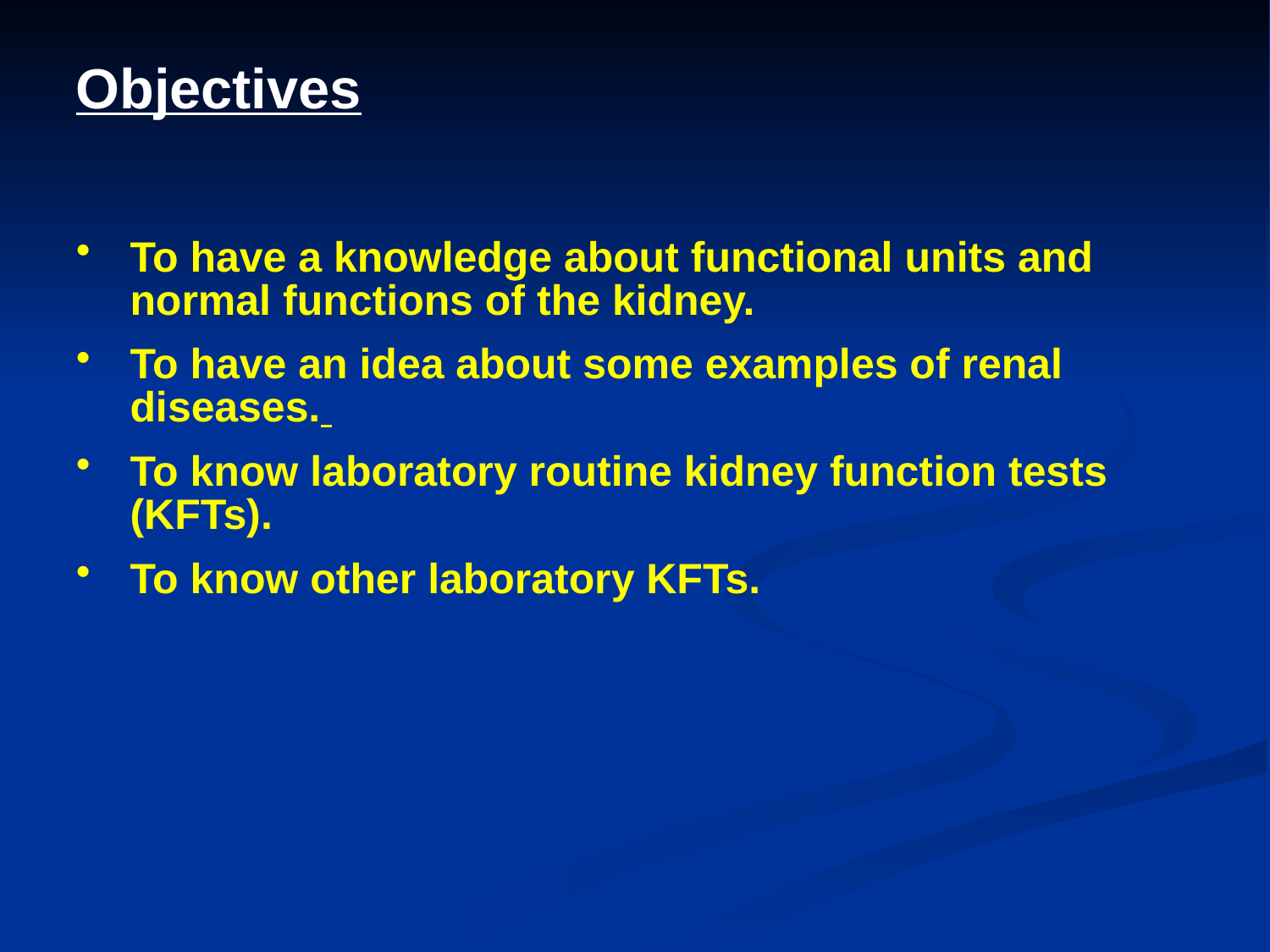

Objectives

To have a knowledge about functional units and normal functions of the kidney.
To have an idea about some examples of renal diseases.
To know laboratory routine kidney function tests (KFTs).
To know other laboratory KFTs.